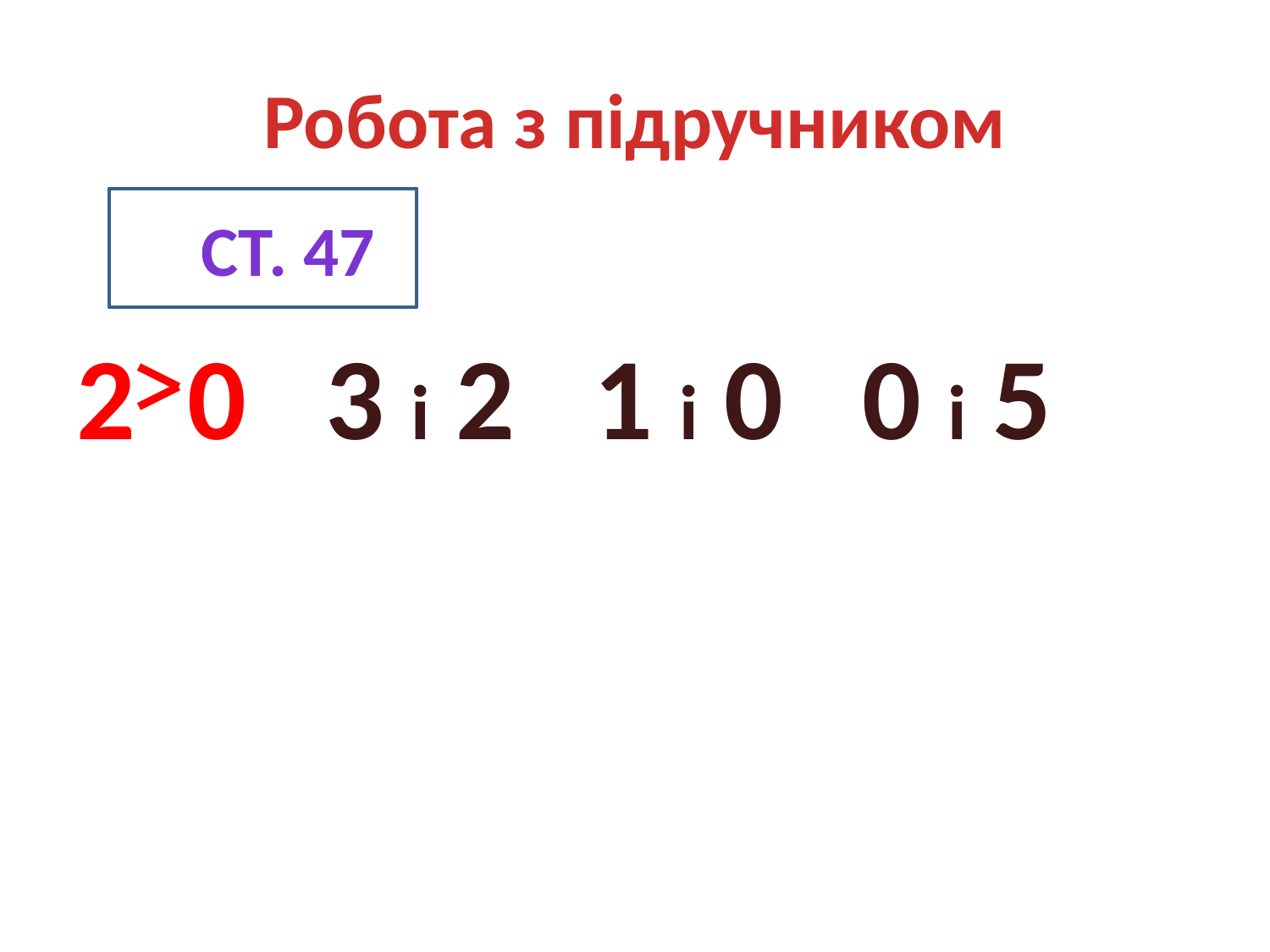

# Робота з підручником
Ст.ст. 47
2  0   3 і 2   1 і 0   0 і 5